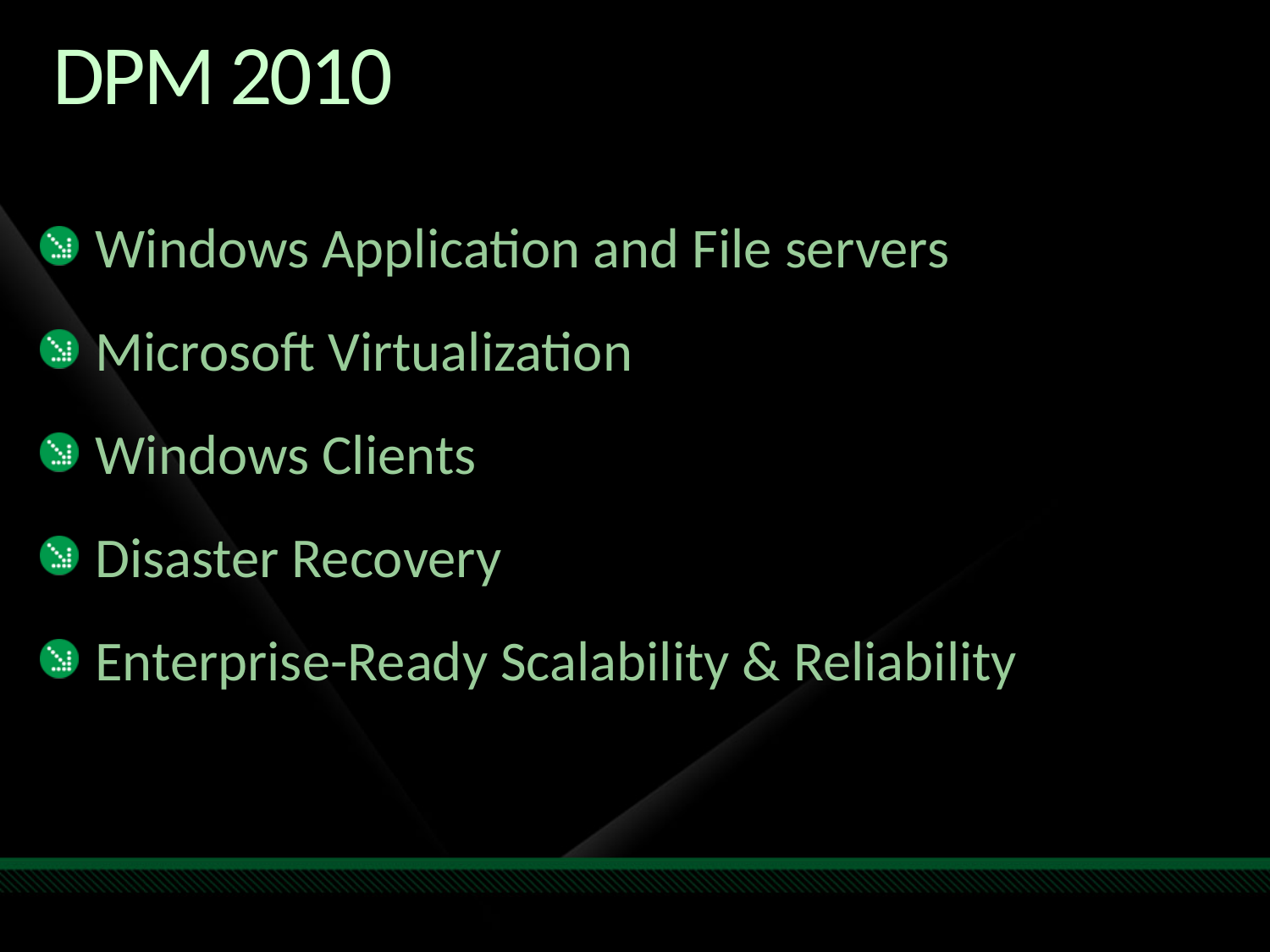

# DPM 2010
Windows Application and File servers
Microsoft Virtualization
Windows Clients
Disaster Recovery
Enterprise-Ready Scalability & Reliability